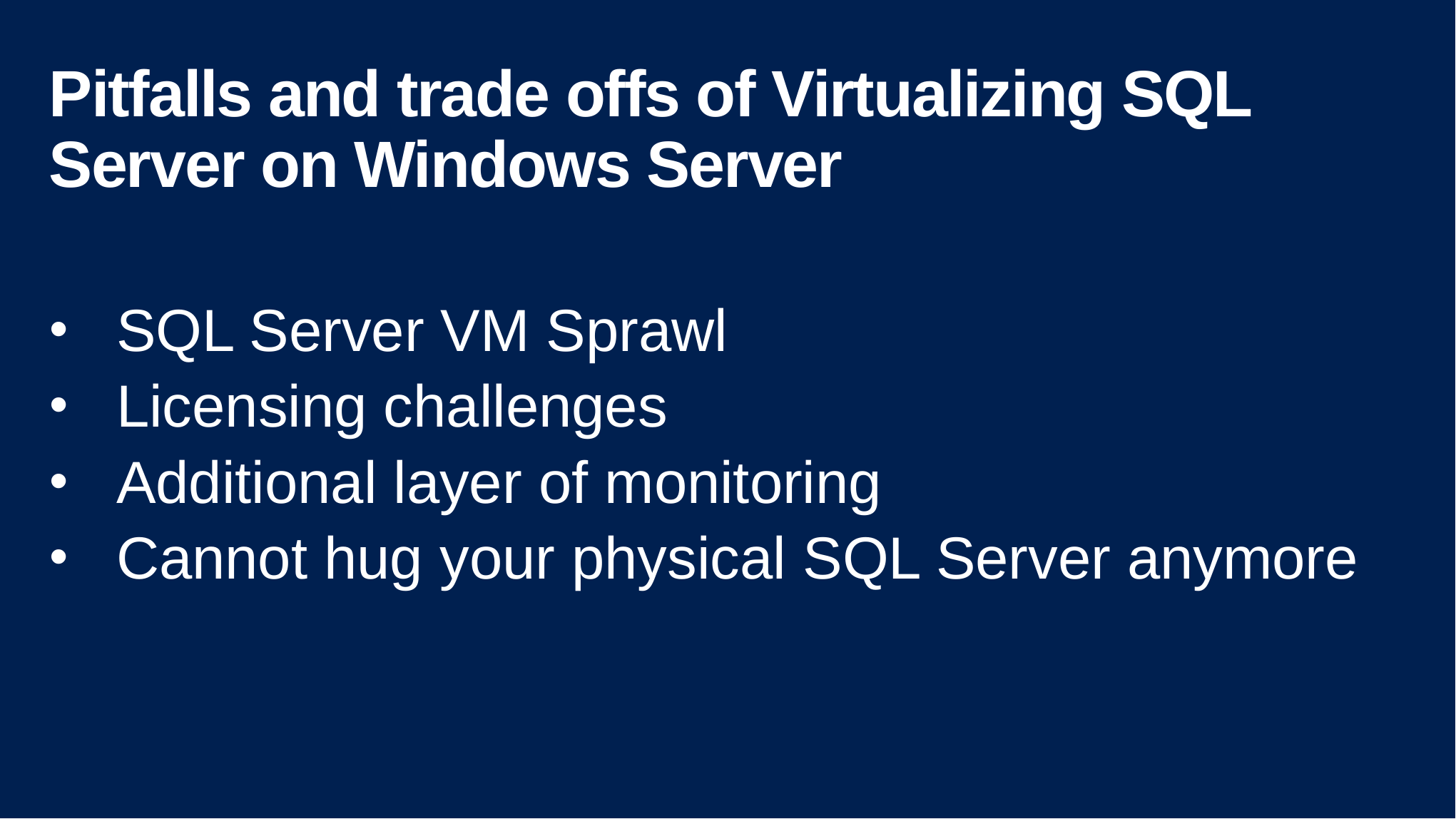

# Pitfalls and trade offs of Virtualizing SQL Server on Windows Server
SQL Server VM Sprawl
Licensing challenges
Additional layer of monitoring
Cannot hug your physical SQL Server anymore